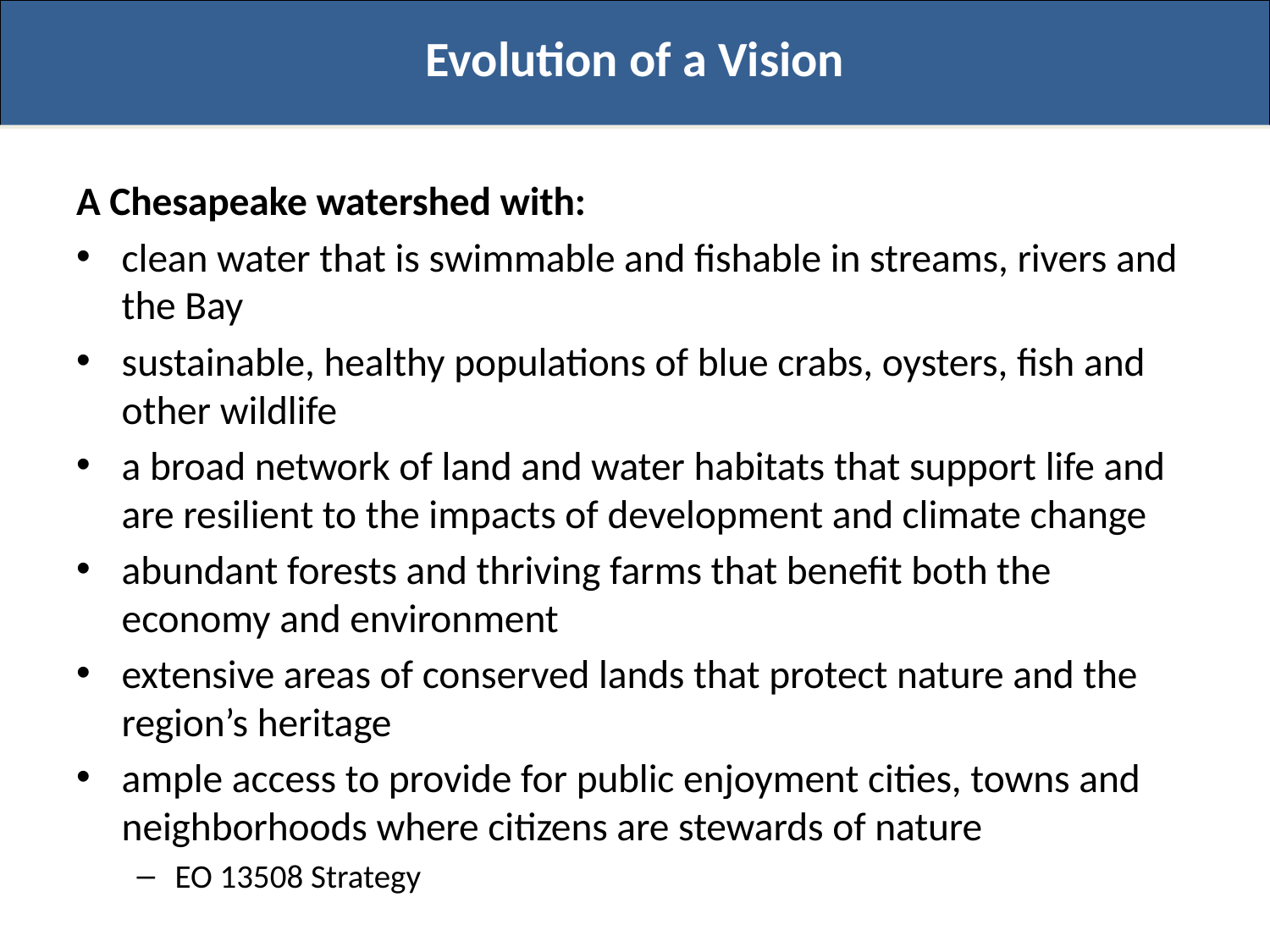

Evolution of a Vision
A Chesapeake watershed with:
clean water that is swimmable and fishable in streams, rivers and the Bay
sustainable, healthy populations of blue crabs, oysters, fish and other wildlife
a broad network of land and water habitats that support life and are resilient to the impacts of development and climate change
abundant forests and thriving farms that benefit both the economy and environment
extensive areas of conserved lands that protect nature and the region’s heritage
ample access to provide for public enjoyment cities, towns and neighborhoods where citizens are stewards of nature
EO 13508 Strategy